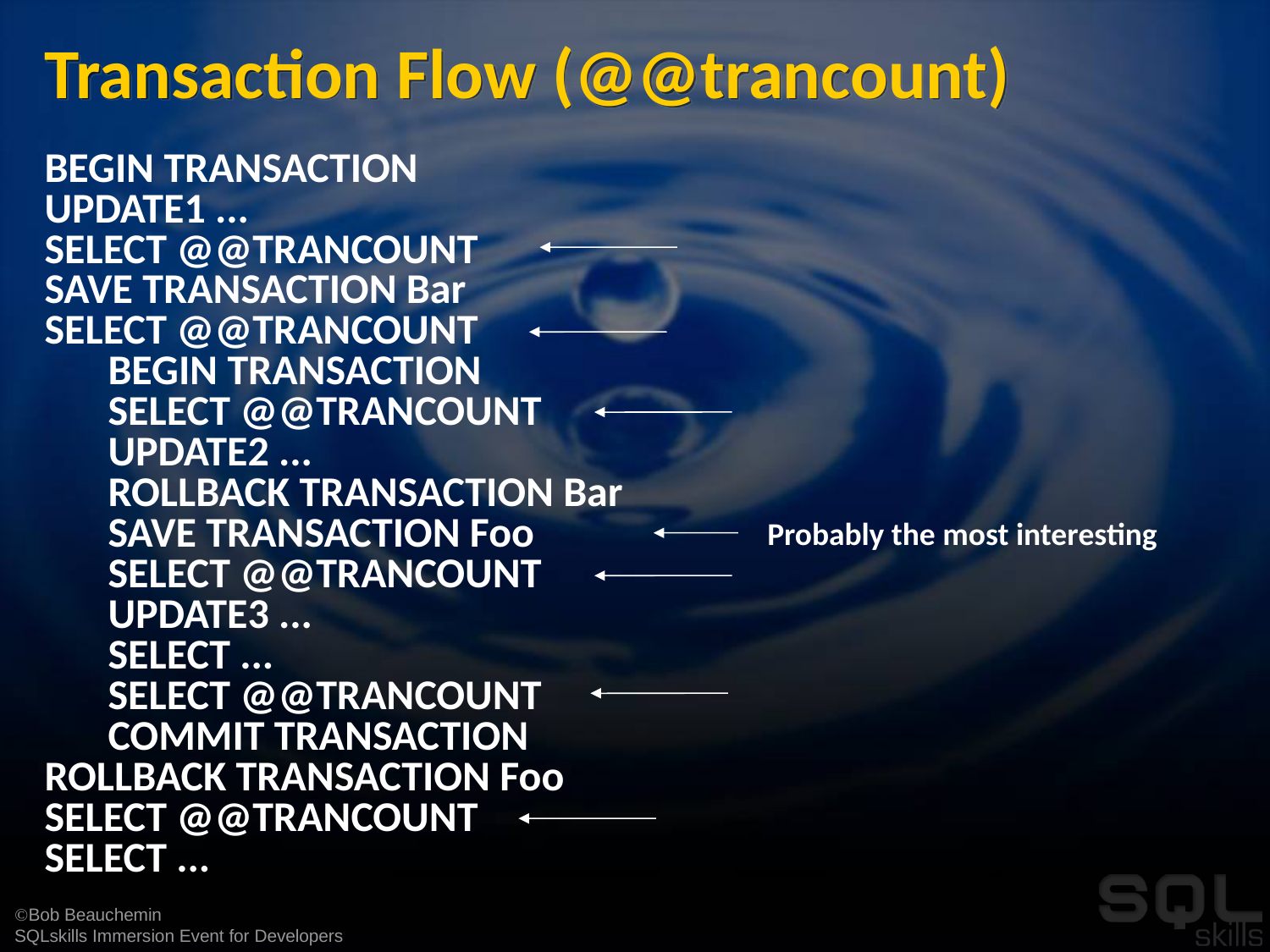

# Transaction Flow (@@trancount)
BEGIN TRANSACTION
UPDATE1 ...
SELECT @@TRANCOUNT
SAVE TRANSACTION Bar
SELECT @@TRANCOUNT
	BEGIN TRANSACTION
	SELECT @@TRANCOUNT
	UPDATE2 ...
	ROLLBACK TRANSACTION Bar
	SAVE TRANSACTION Foo
	SELECT @@TRANCOUNT
	UPDATE3 ...
	SELECT ...
	SELECT @@TRANCOUNT
	COMMIT TRANSACTION
ROLLBACK TRANSACTION Foo
SELECT @@TRANCOUNT
SELECT ...

Probably the most interesting